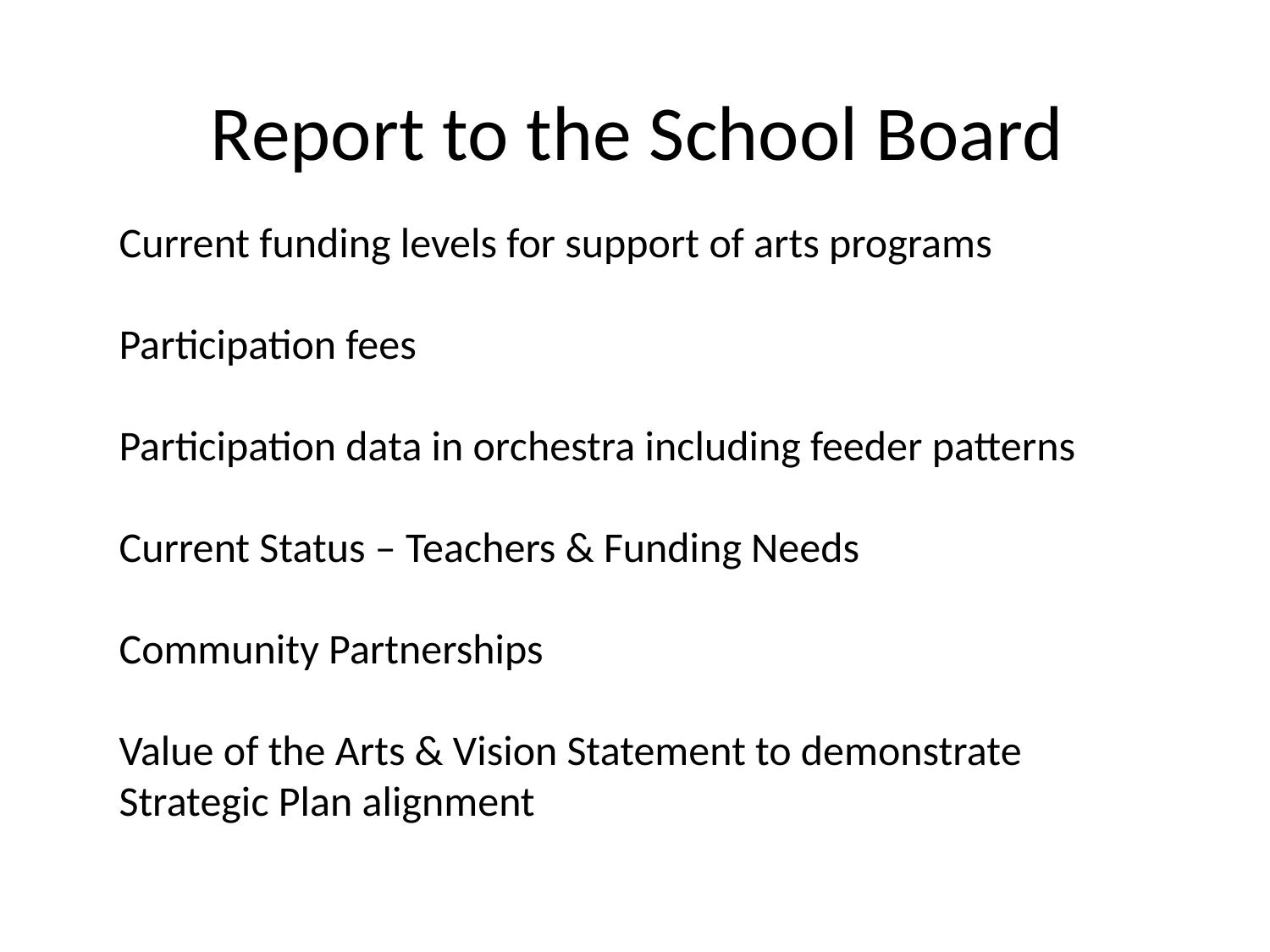

# Report to the School Board
Current funding levels for support of arts programs

Participation fees

Participation data in orchestra including feeder patterns

Current Status – Teachers & Funding Needs

Community Partnerships

Value of the Arts & Vision Statement to demonstrate Strategic Plan alignment